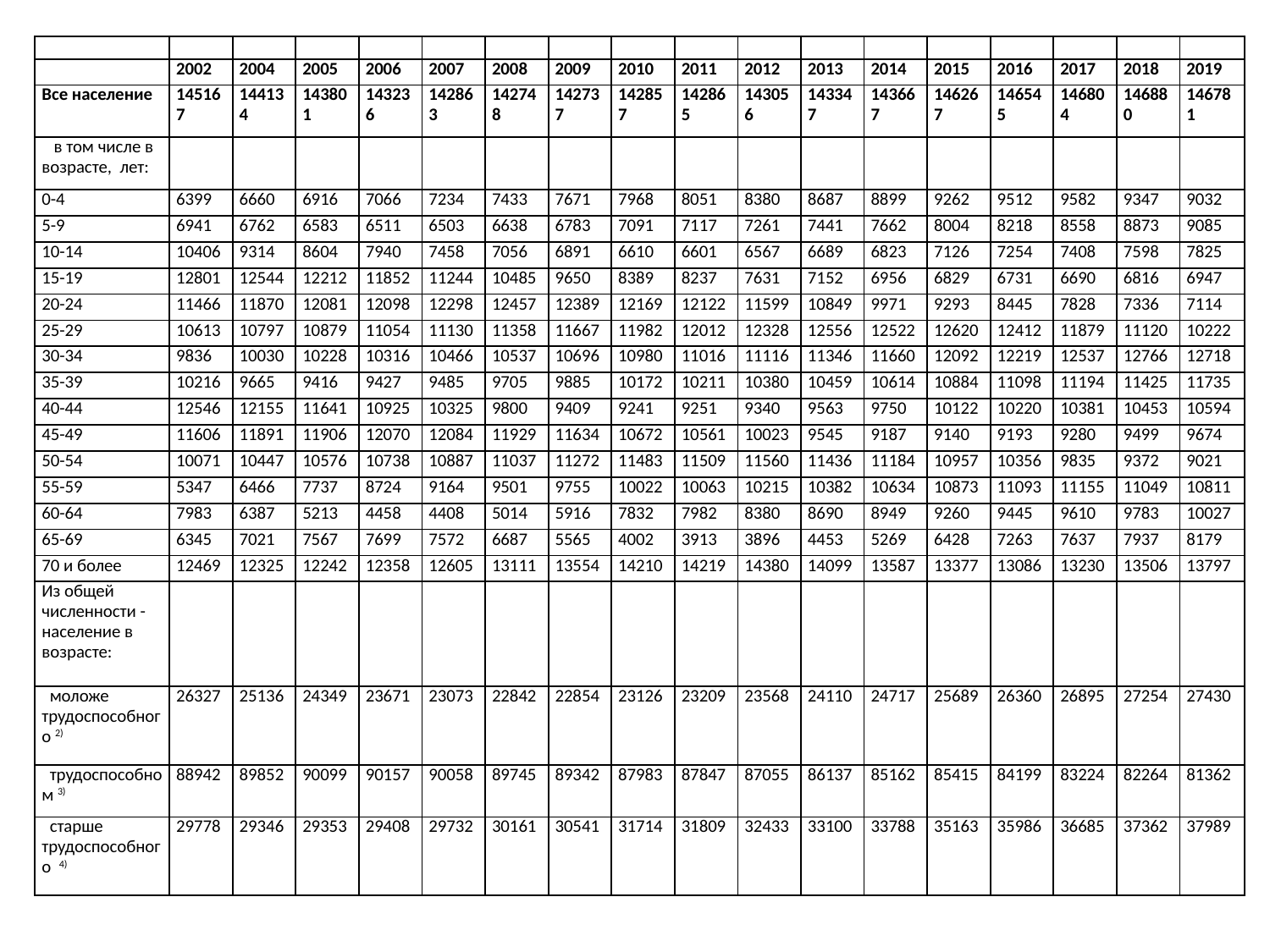

|  |  |  |  |  |  |  |  |  |  |  |  |  |  |  |  |  |  |
| --- | --- | --- | --- | --- | --- | --- | --- | --- | --- | --- | --- | --- | --- | --- | --- | --- | --- |
|  | 2002 | 2004 | 2005 | 2006 | 2007 | 2008 | 2009 | 2010 | 2011 | 2012 | 2013 | 2014 | 2015 | 2016 | 2017 | 2018 | 2019 |
| Все население | 145167 | 144134 | 143801 | 143236 | 142863 | 142748 | 142737 | 142857 | 142865 | 143056 | 143347 | 143667 | 146267 | 146545 | 146804 | 146880 | 146781 |
| в том числе в возрасте,  лет: |  |  |  |  |  |  |  |  |  |  |  |  |  |  |  |  |  |
| 0-4 | 6399 | 6660 | 6916 | 7066 | 7234 | 7433 | 7671 | 7968 | 8051 | 8380 | 8687 | 8899 | 9262 | 9512 | 9582 | 9347 | 9032 |
| 5-9 | 6941 | 6762 | 6583 | 6511 | 6503 | 6638 | 6783 | 7091 | 7117 | 7261 | 7441 | 7662 | 8004 | 8218 | 8558 | 8873 | 9085 |
| 10-14 | 10406 | 9314 | 8604 | 7940 | 7458 | 7056 | 6891 | 6610 | 6601 | 6567 | 6689 | 6823 | 7126 | 7254 | 7408 | 7598 | 7825 |
| 15-19 | 12801 | 12544 | 12212 | 11852 | 11244 | 10485 | 9650 | 8389 | 8237 | 7631 | 7152 | 6956 | 6829 | 6731 | 6690 | 6816 | 6947 |
| 20-24 | 11466 | 11870 | 12081 | 12098 | 12298 | 12457 | 12389 | 12169 | 12122 | 11599 | 10849 | 9971 | 9293 | 8445 | 7828 | 7336 | 7114 |
| 25-29 | 10613 | 10797 | 10879 | 11054 | 11130 | 11358 | 11667 | 11982 | 12012 | 12328 | 12556 | 12522 | 12620 | 12412 | 11879 | 11120 | 10222 |
| 30-34 | 9836 | 10030 | 10228 | 10316 | 10466 | 10537 | 10696 | 10980 | 11016 | 11116 | 11346 | 11660 | 12092 | 12219 | 12537 | 12766 | 12718 |
| 35-39 | 10216 | 9665 | 9416 | 9427 | 9485 | 9705 | 9885 | 10172 | 10211 | 10380 | 10459 | 10614 | 10884 | 11098 | 11194 | 11425 | 11735 |
| 40-44 | 12546 | 12155 | 11641 | 10925 | 10325 | 9800 | 9409 | 9241 | 9251 | 9340 | 9563 | 9750 | 10122 | 10220 | 10381 | 10453 | 10594 |
| 45-49 | 11606 | 11891 | 11906 | 12070 | 12084 | 11929 | 11634 | 10672 | 10561 | 10023 | 9545 | 9187 | 9140 | 9193 | 9280 | 9499 | 9674 |
| 50-54 | 10071 | 10447 | 10576 | 10738 | 10887 | 11037 | 11272 | 11483 | 11509 | 11560 | 11436 | 11184 | 10957 | 10356 | 9835 | 9372 | 9021 |
| 55-59 | 5347 | 6466 | 7737 | 8724 | 9164 | 9501 | 9755 | 10022 | 10063 | 10215 | 10382 | 10634 | 10873 | 11093 | 11155 | 11049 | 10811 |
| 60-64 | 7983 | 6387 | 5213 | 4458 | 4408 | 5014 | 5916 | 7832 | 7982 | 8380 | 8690 | 8949 | 9260 | 9445 | 9610 | 9783 | 10027 |
| 65-69 | 6345 | 7021 | 7567 | 7699 | 7572 | 6687 | 5565 | 4002 | 3913 | 3896 | 4453 | 5269 | 6428 | 7263 | 7637 | 7937 | 8179 |
| 70 и более | 12469 | 12325 | 12242 | 12358 | 12605 | 13111 | 13554 | 14210 | 14219 | 14380 | 14099 | 13587 | 13377 | 13086 | 13230 | 13506 | 13797 |
| Из общей чиcленности - население в возрасте: |  |  |  |  |  |  |  |  |  |  |  |  |  |  |  |  |  |
| моложе трудоспособного 2) | 26327 | 25136 | 24349 | 23671 | 23073 | 22842 | 22854 | 23126 | 23209 | 23568 | 24110 | 24717 | 25689 | 26360 | 26895 | 27254 | 27430 |
| трудоспособном 3) | 88942 | 89852 | 90099 | 90157 | 90058 | 89745 | 89342 | 87983 | 87847 | 87055 | 86137 | 85162 | 85415 | 84199 | 83224 | 82264 | 81362 |
| старше трудоспособного 4) | 29778 | 29346 | 29353 | 29408 | 29732 | 30161 | 30541 | 31714 | 31809 | 32433 | 33100 | 33788 | 35163 | 35986 | 36685 | 37362 | 37989 |